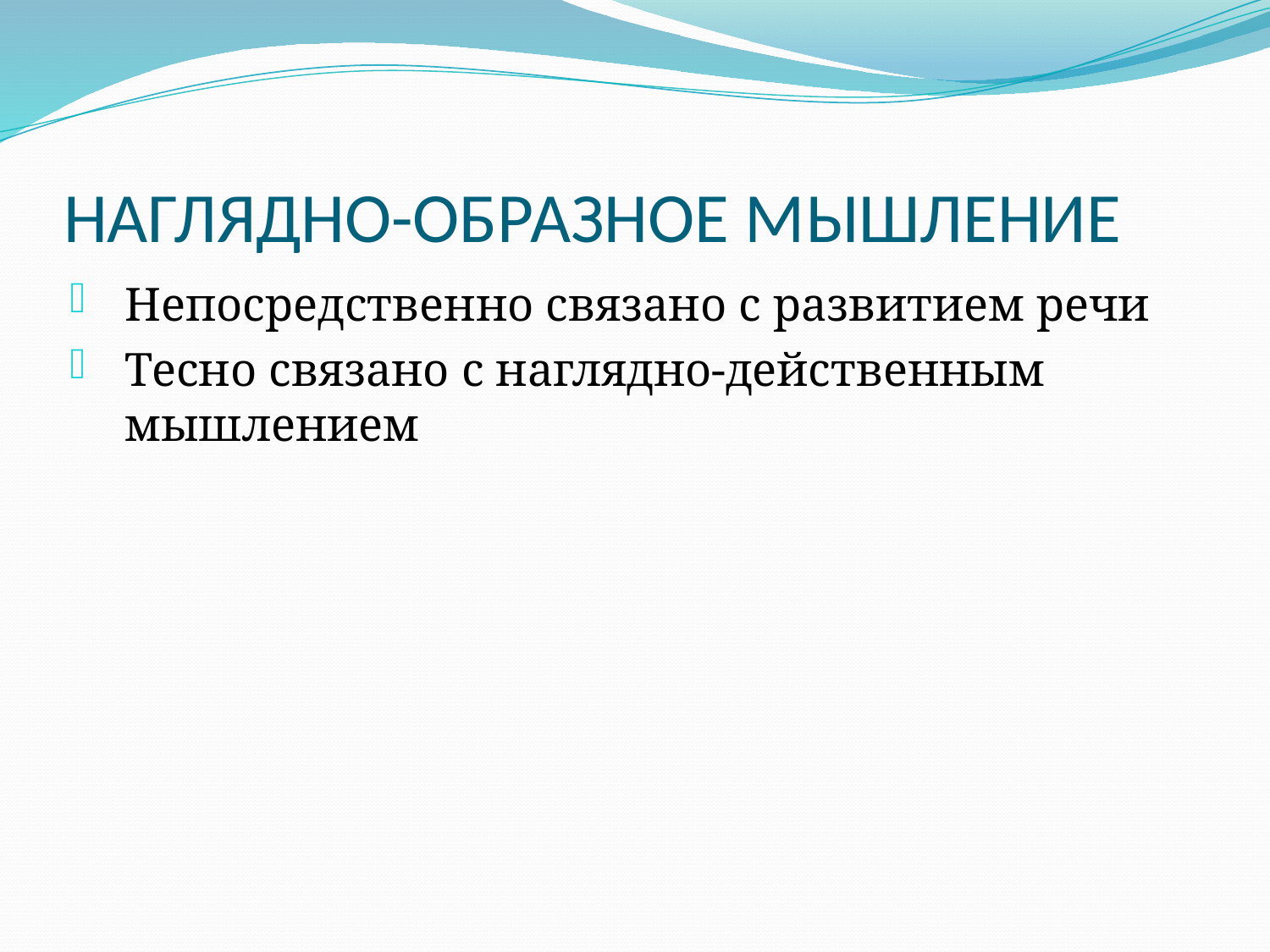

# НАГЛЯДНО-ОБРАЗНОЕ МЫШЛЕНИЕ
Непосредственно связано с развитием речи
Тесно связано с наглядно-действенным мышлением